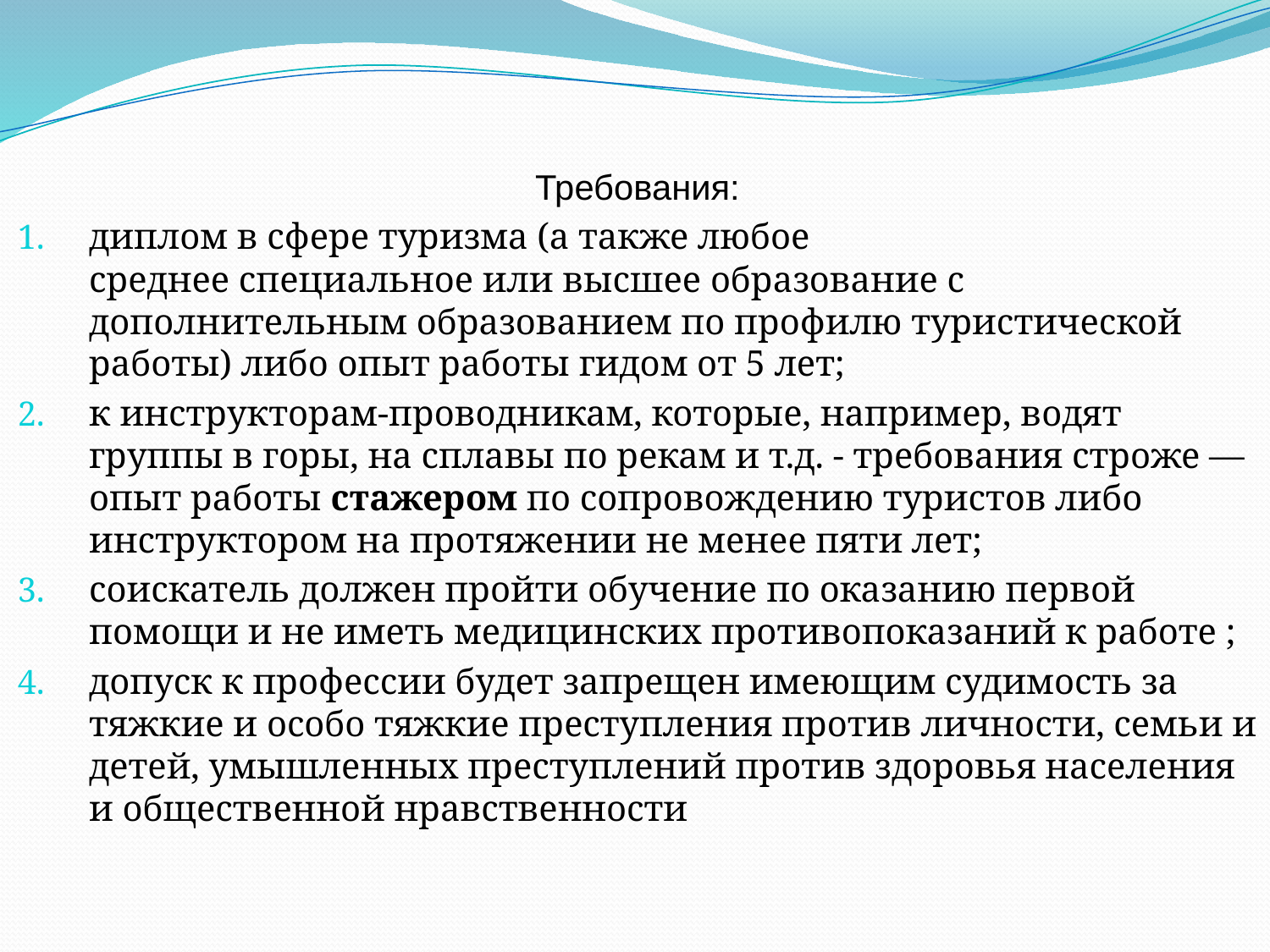

Требования:
диплом в сфере туризма (а также любое среднее специальное или высшее образование с дополнительным образованием по профилю туристической работы) либо опыт работы гидом от 5 лет;
к инструкторам-проводникам, которые, например, водят группы в горы, на сплавы по рекам и т.д. - требования строже —опыт работы стажером по сопровождению туристов либо инструктором на протяжении не менее пяти лет;
соискатель должен пройти обучение по оказанию первой помощи и не иметь медицинских противопоказаний к работе ;
допуск к профессии будет запрещен имеющим судимость за тяжкие и особо тяжкие преступления против личности, семьи и детей, умышленных преступлений против здоровья населения и общественной нравственности